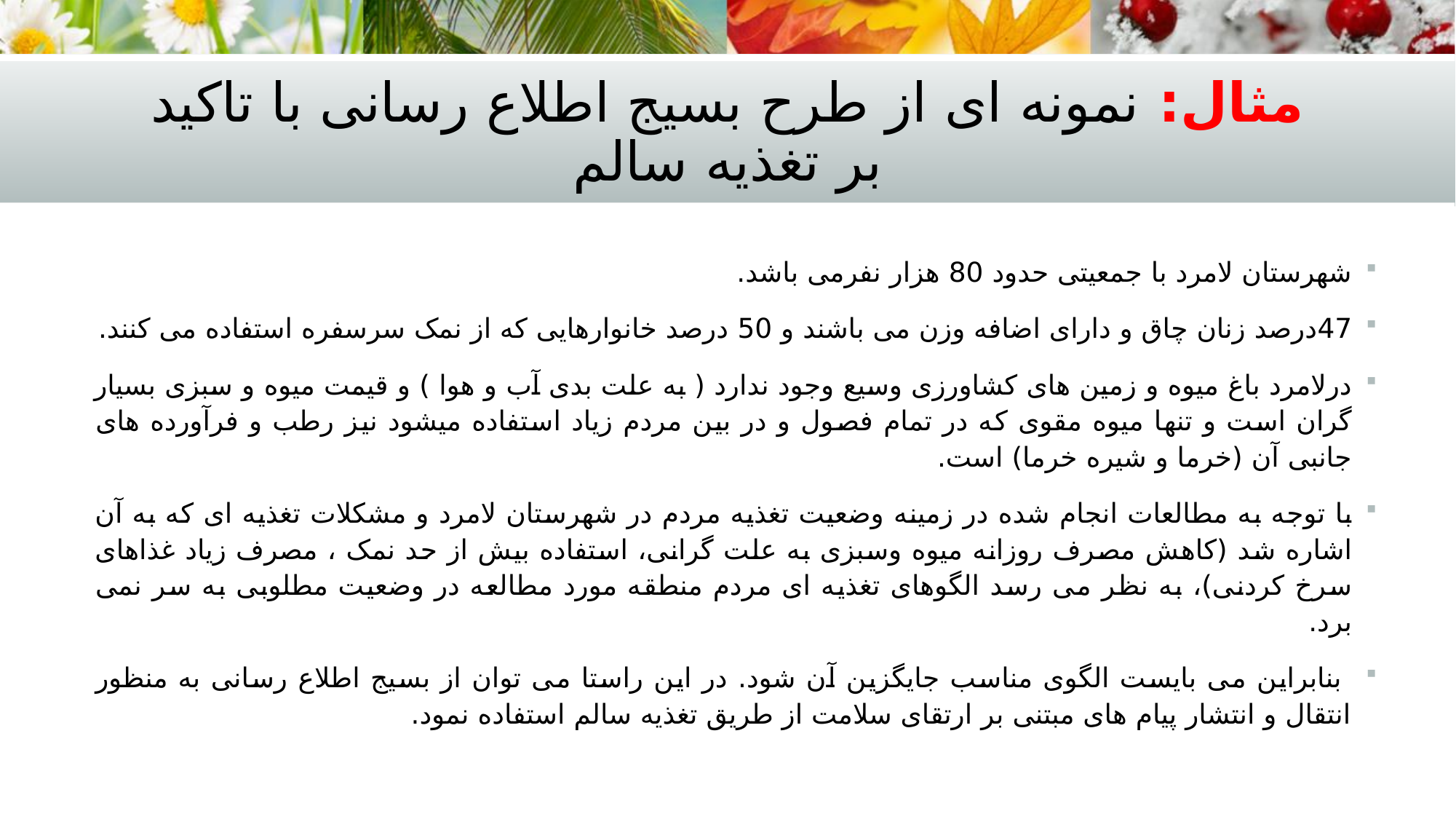

# مثال: نمونه ای از طرح بسیج اطلاع رسانی با تاکید بر تغذیه سالم
شهرستان لامرد با جمعیتی حدود 80 هزار نفرمی باشد.
47درصد زنان چاق و دارای اضافه وزن می باشند و 50 درصد خانوارهایی که از نمک سرسفره استفاده می کنند.
درلامرد باغ میوه و زمین های کشاورزی وسیع وجود ندارد ( به علت بدی آب و هوا ) و قیمت میوه و سبزی بسیار گران است و تنها میوه مقوی که در تمام فصول و در بین مردم زیاد استفاده میشود نیز رطب و فرآورده های جانبی آن (خرما و شیره خرما) است.
با توجه به مطالعات انجام شده در زمینه وضعیت تغذیه مردم در شهرستان لامرد و مشکلات تغذیه ای که به آن اشاره شد (کاهش مصرف روزانه میوه وسبزی به علت گرانی، استفاده بیش از حد نمک ، مصرف زیاد غذاهای سرخ کردنی)، به نظر می رسد الگوهای تغذیه ای مردم منطقه مورد مطالعه در وضعیت مطلوبی به سر نمی برد.
 بنابراین می بایست الگوی مناسب جایگزین آن شود. در این راستا می توان از بسیج اطلاع رسانی به منظور انتقال و انتشار پیام های مبتنی بر ارتقای سلامت از طریق تغذیه سالم استفاده نمود.